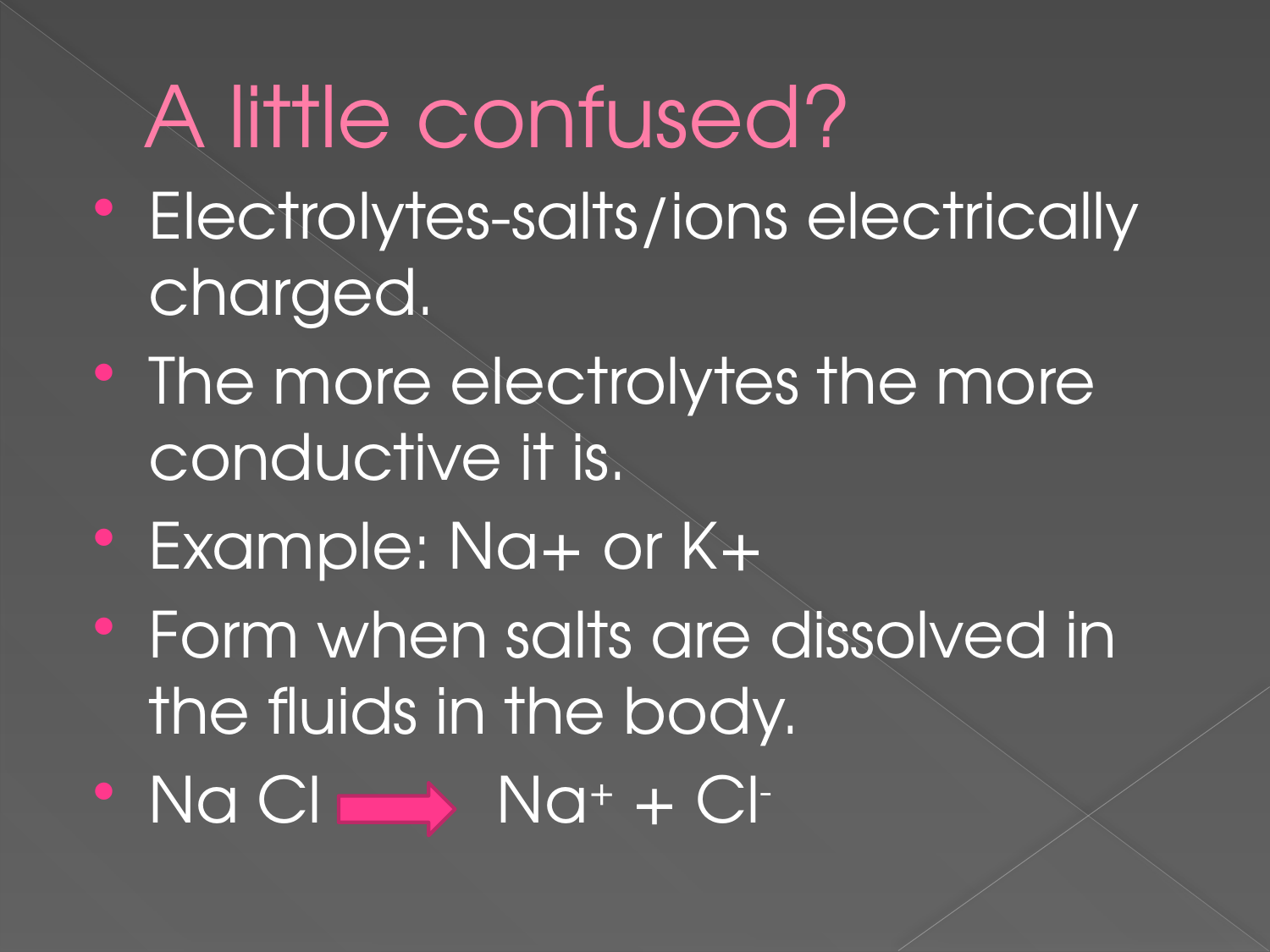

# A little confused?
Electrolytes-salts/ions electrically charged.
The more electrolytes the more conductive it is.
Example: Na+ or K+
Form when salts are dissolved in the fluids in the body.
Na Cl          Na+ + Cl-